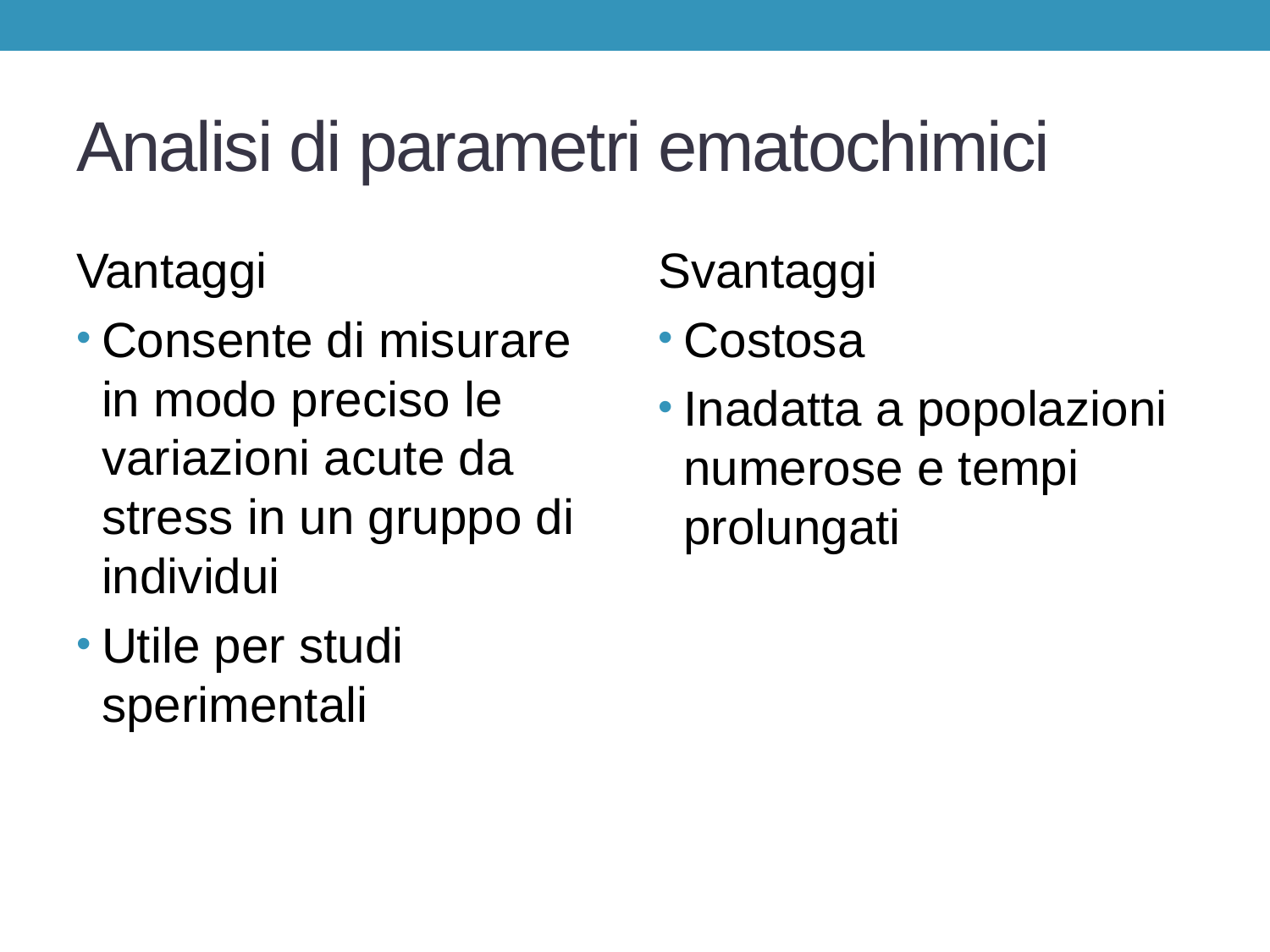

# Analisi di parametri ematochimici
Vantaggi
Consente di misurare in modo preciso le variazioni acute da stress in un gruppo di individui
Utile per studi sperimentali
Svantaggi
Costosa
Inadatta a popolazioni numerose e tempi prolungati